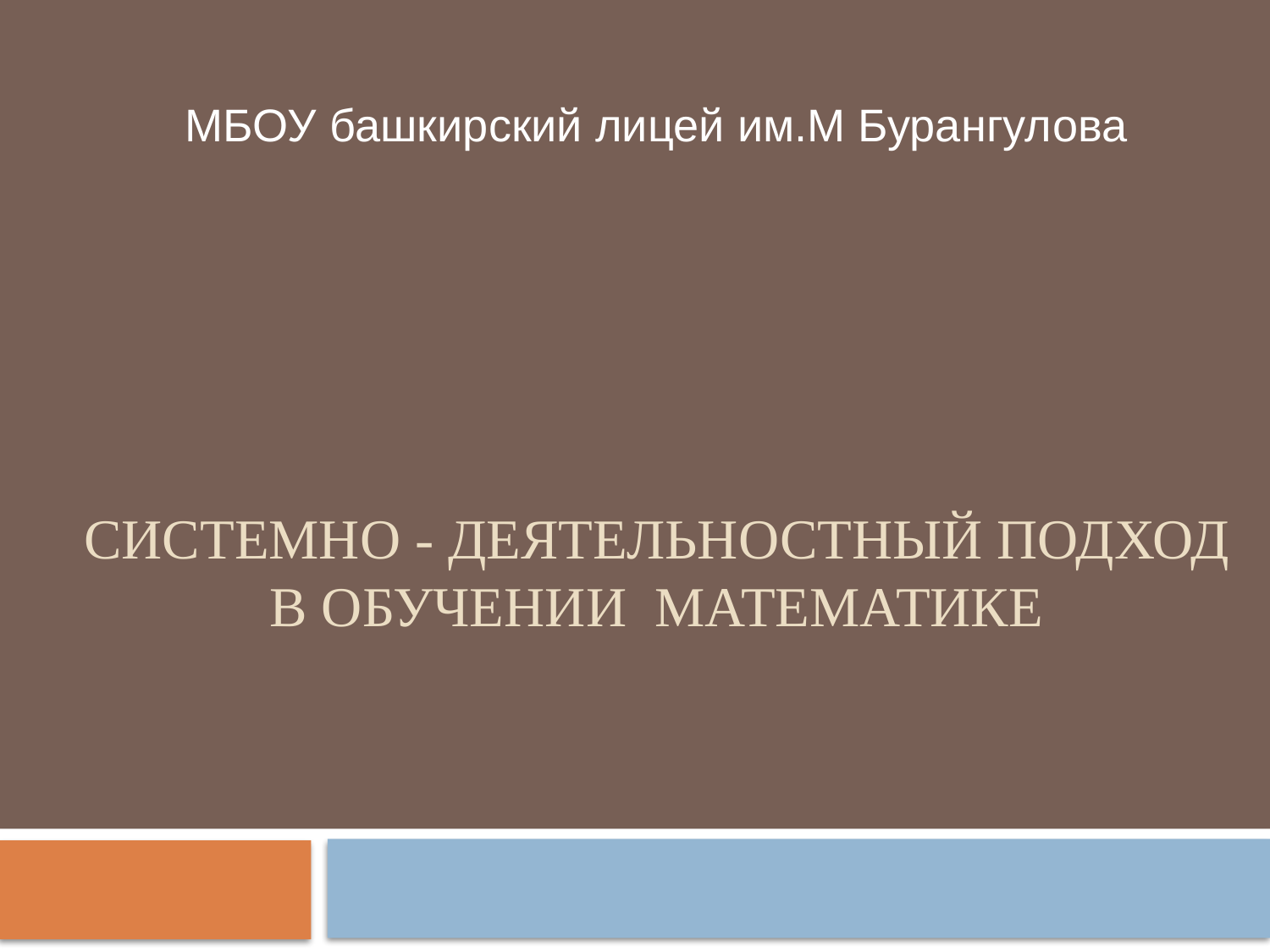

МБОУ башкирский лицей им.М Бурангулова
# Системно - деятельностный подход в обучении  математике